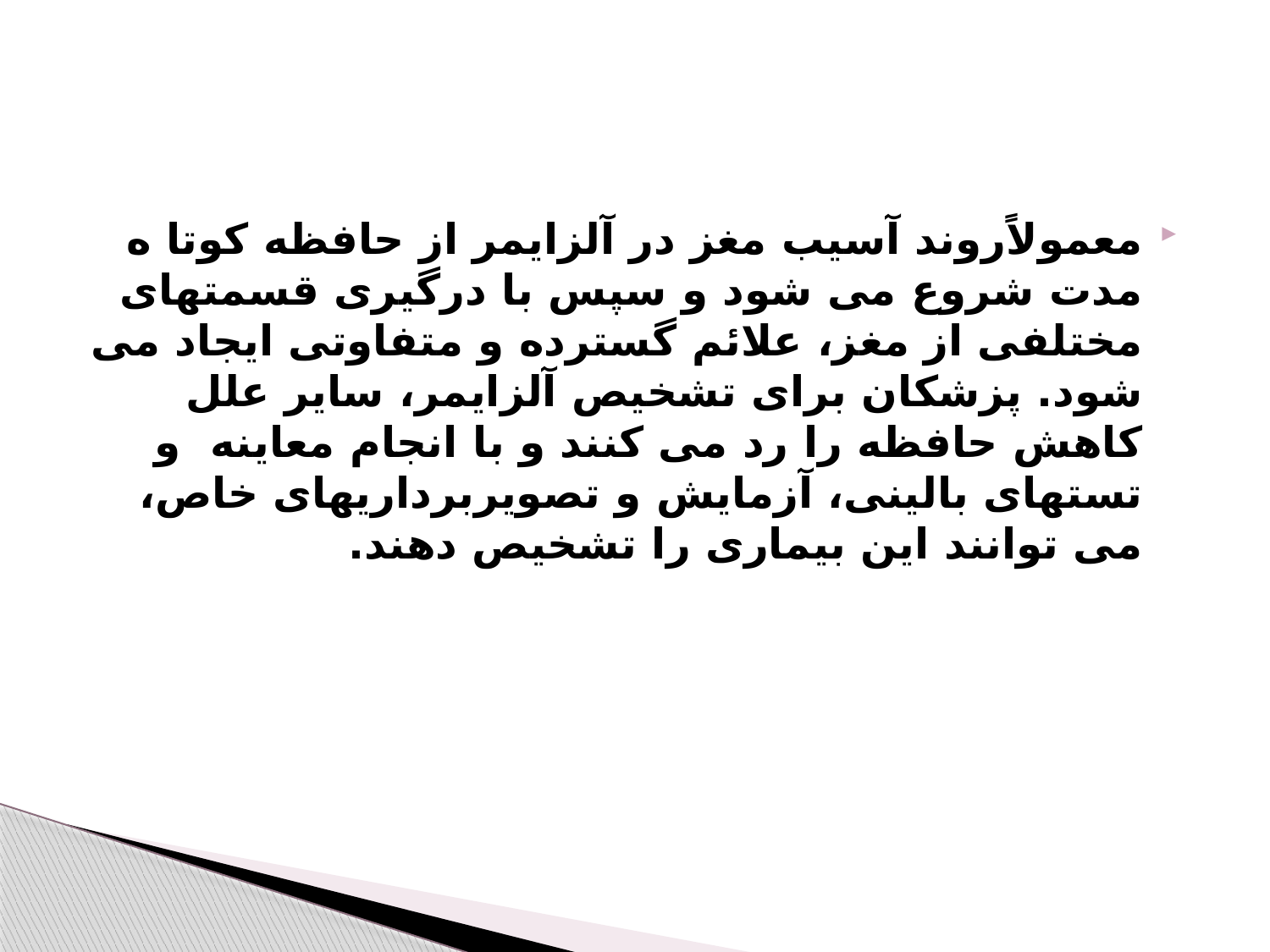

معمولاًروند آسیب مغز در آلزایمر از حافظه کوتا ه مدت شروع می شود و سپس با درگیری قسمتهای مختلفی از مغز، علائم گسترده و متفاوتی ایجاد می شود. پزشکان برای تشخیص آلزایمر، سایر علل کاهش حافظه را رد می کنند و با انجام معاینه  و تستهای بالینی، آزمایش و تصویربرداریهای خاص، می توانند این بیماری را تشخیص دهند.